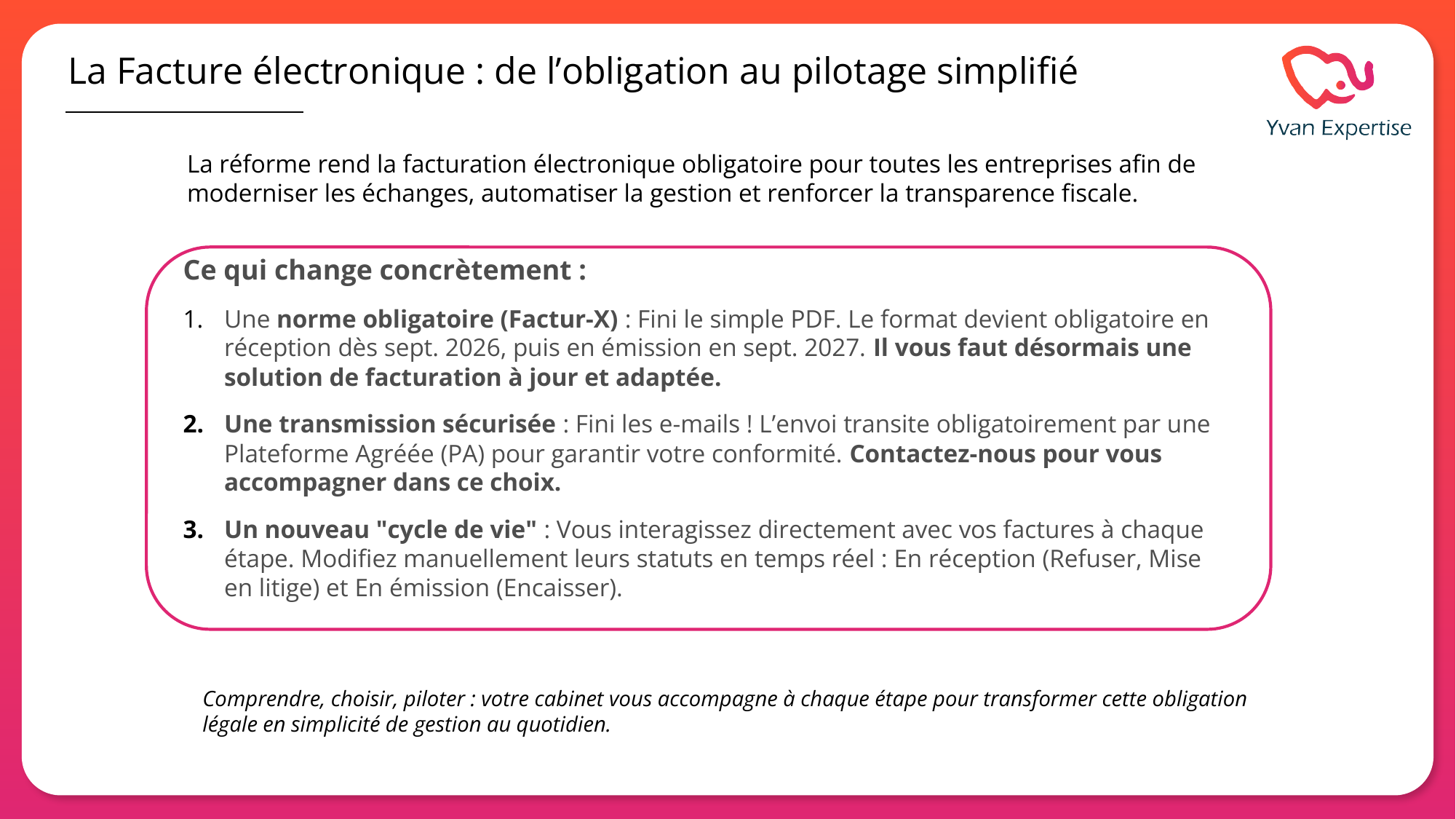

# La Facture électronique : de l’obligation au pilotage simplifié
La réforme rend la facturation électronique obligatoire pour toutes les entreprises afin de moderniser les échanges, automatiser la gestion et renforcer la transparence fiscale.

Ce qui change concrètement :
Une norme obligatoire (Factur-X) : Fini le simple PDF. Le format devient obligatoire en réception dès sept. 2026, puis en émission en sept. 2027. Il vous faut désormais une solution de facturation à jour et adaptée.
Une transmission sécurisée : Fini les e-mails ! L’envoi transite obligatoirement par une Plateforme Agréée (PA) pour garantir votre conformité. Contactez-nous pour vous accompagner dans ce choix.
Un nouveau "cycle de vie" : Vous interagissez directement avec vos factures à chaque étape. Modifiez manuellement leurs statuts en temps réel : En réception (Refuser, Mise en litige) et En émission (Encaisser).
Comprendre, choisir, piloter : votre cabinet vous accompagne à chaque étape pour transformer cette obligation légale en simplicité de gestion au quotidien.